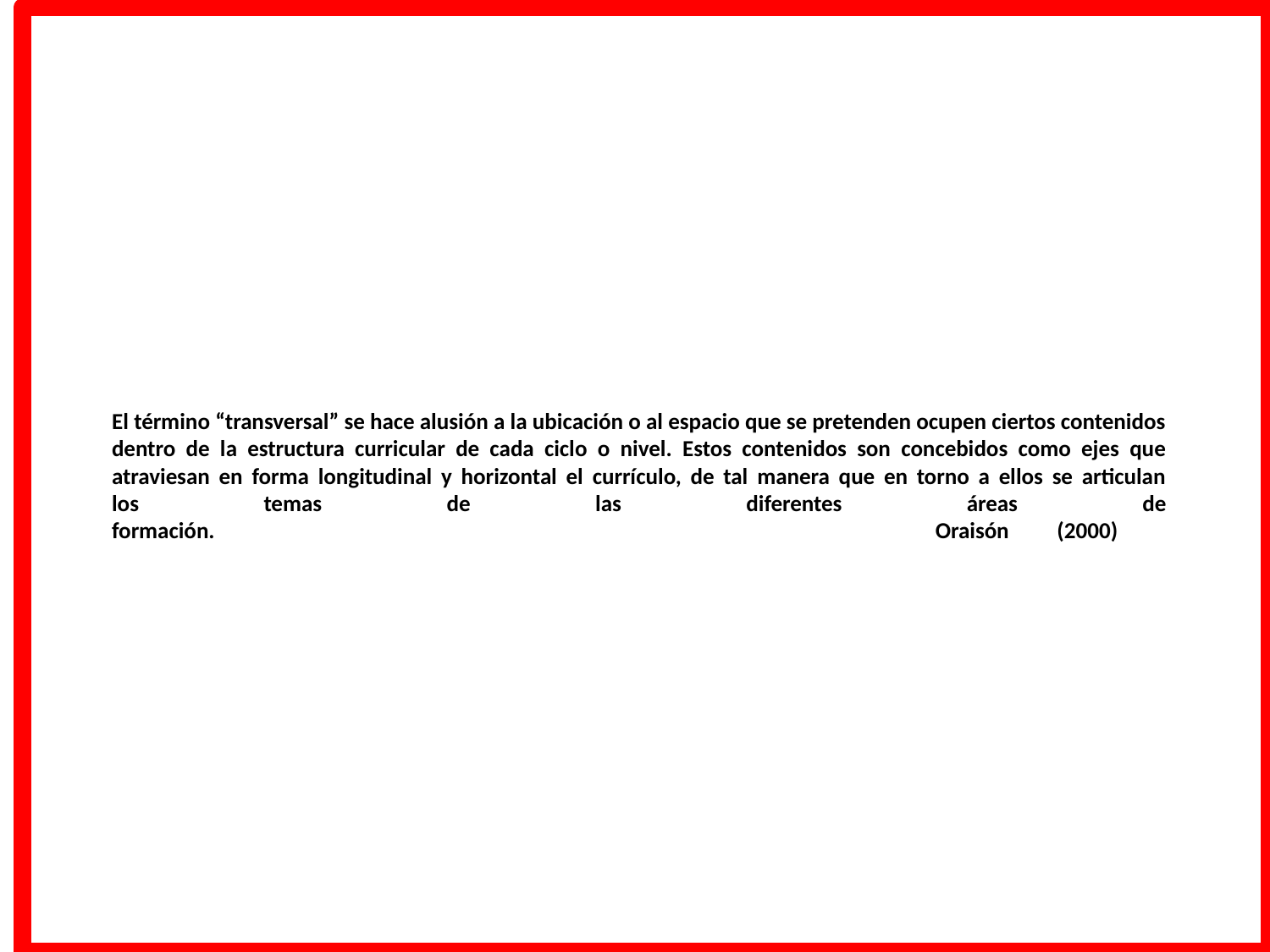

# El término “transversal” se hace alusión a la ubicación o al espacio que se pretenden ocupen ciertos contenidos dentro de la estructura curricular de cada ciclo o nivel. Estos contenidos son concebidos como ejes que atraviesan en forma longitudinal y horizontal el currículo, de tal manera que en torno a ellos se articulan los temas de las diferentes áreas de formación.               Oraisón (2000)